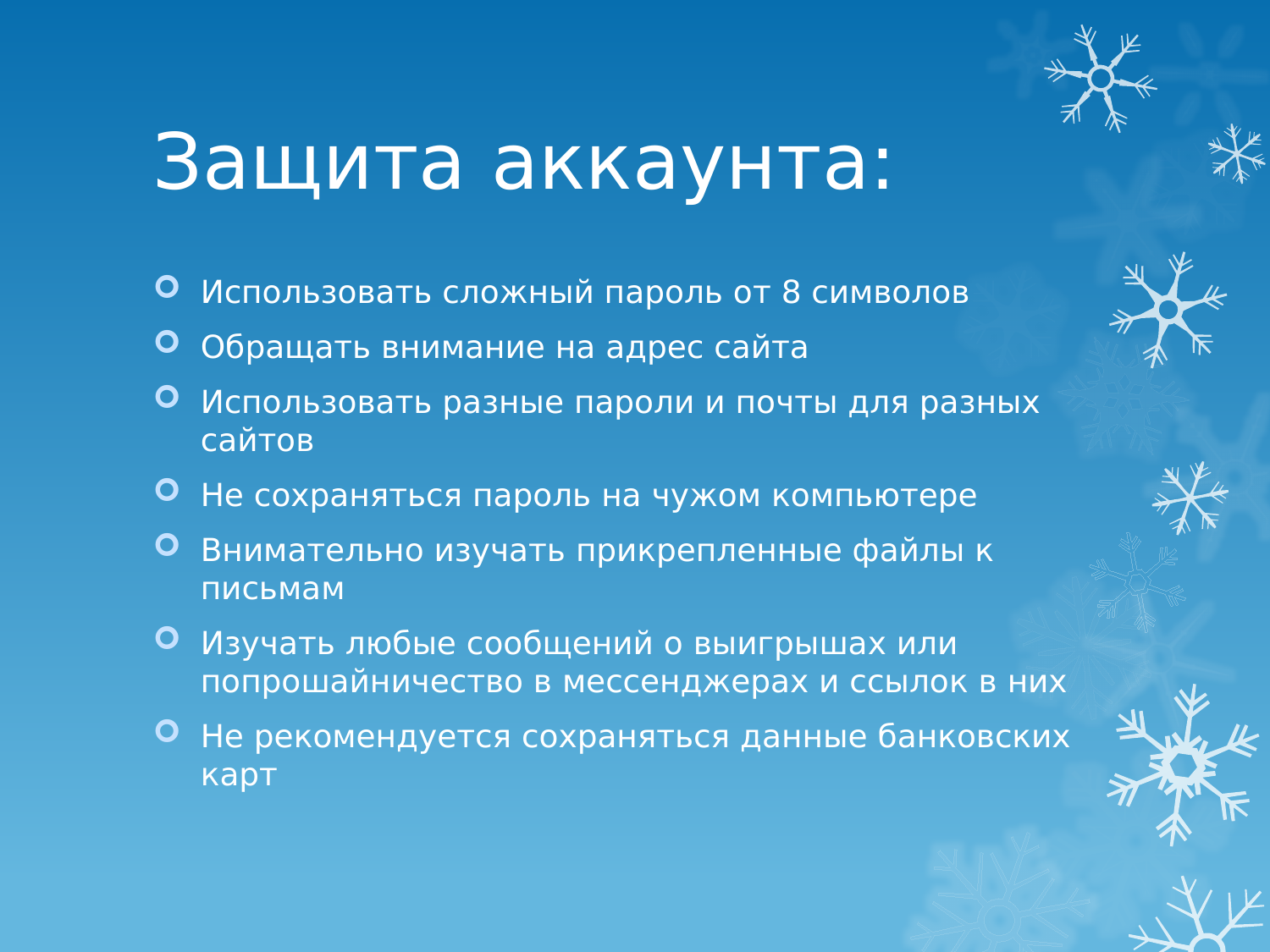

# Защита аккаунта:
Использовать сложный пароль от 8 символов
Обращать внимание на адрес сайта
Использовать разные пароли и почты для разных сайтов
Не сохраняться пароль на чужом компьютере
Внимательно изучать прикрепленные файлы к письмам
Изучать любые сообщений о выигрышах или попрошайничество в мессенджерах и ссылок в них
Не рекомендуется сохраняться данные банковских карт